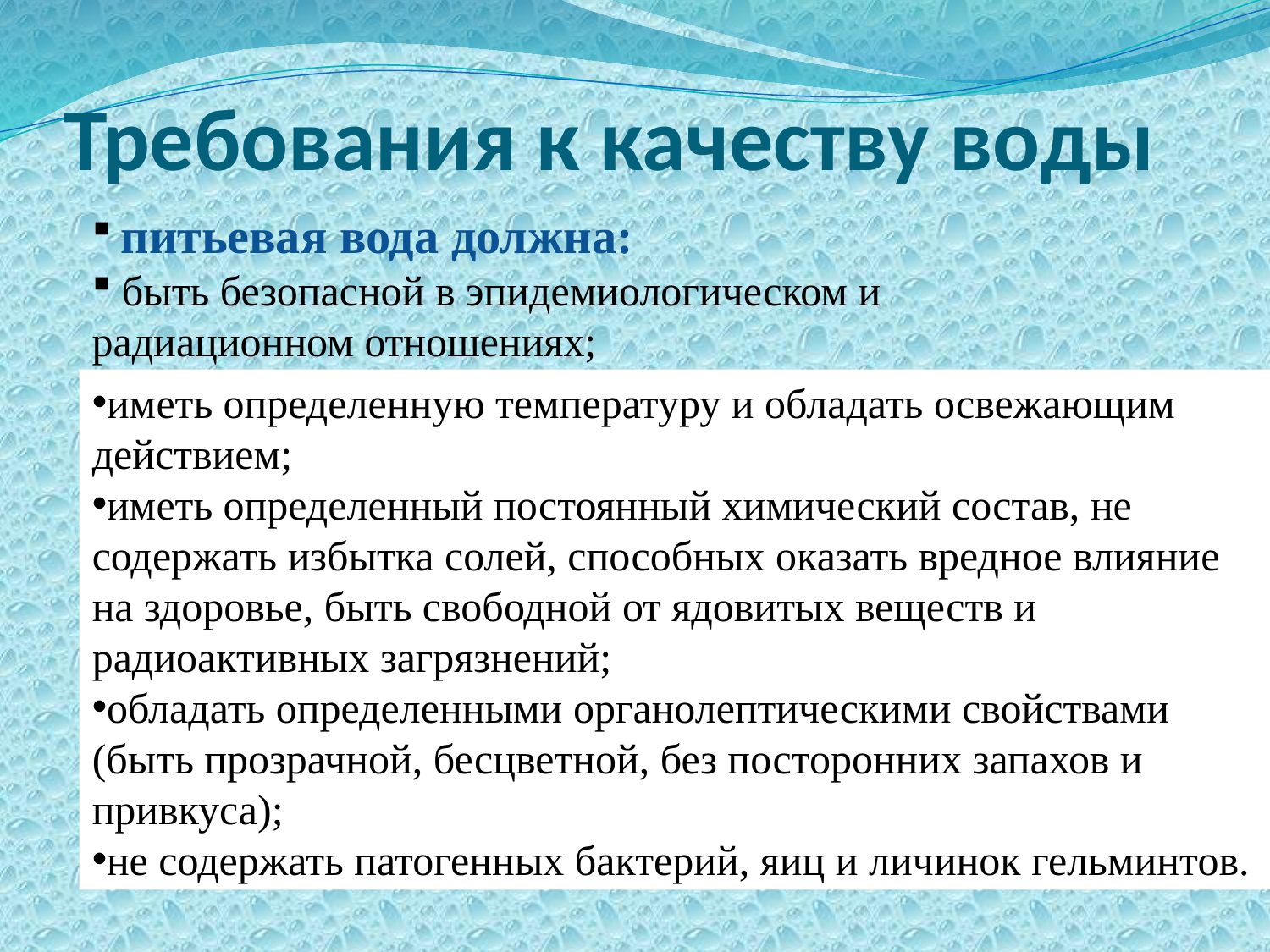

# Требования к качеству воды
 питьевая вода должна:
 быть безопасной в эпидемиологическом и радиационном отношениях;

иметь определенную температуру и обладать освежающим действием;
иметь определенный постоянный химический состав, не содержать избытка солей, способных оказать вредное влияние на здоровье, быть свободной от ядовитых веществ и радиоактивных загрязнений;
обладать определенными органолептическими свойствами (быть прозрачной, бесцветной, без посторонних запахов и привкуса);
не содержать патогенных бактерий, яиц и личинок гельминтов.